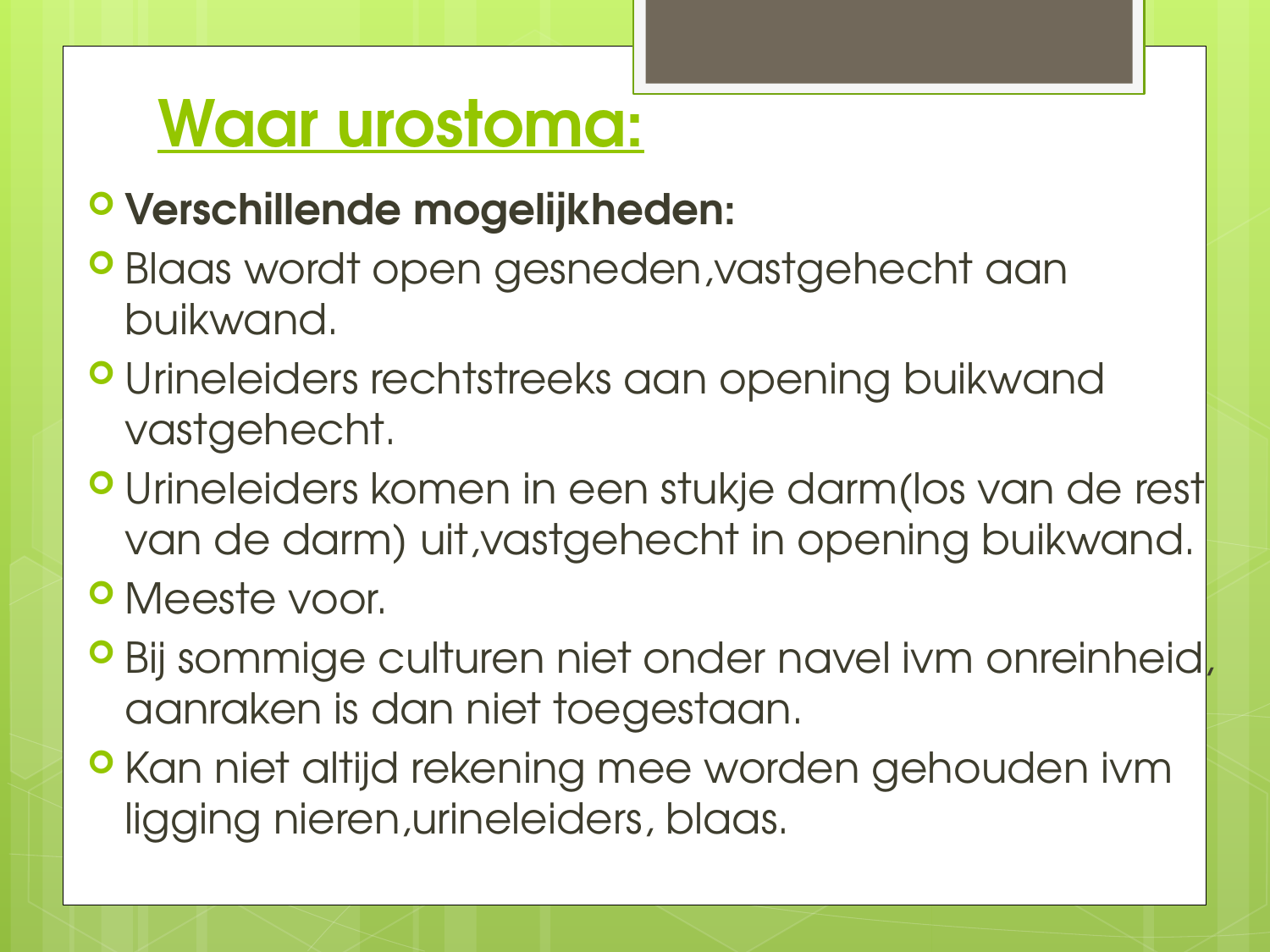

# Waar urostoma:
Verschillende mogelijkheden:
Blaas wordt open gesneden,vastgehecht aan buikwand.
Urineleiders rechtstreeks aan opening buikwand vastgehecht.
Urineleiders komen in een stukje darm(los van de rest van de darm) uit,vastgehecht in opening buikwand.
Meeste voor.
Bij sommige culturen niet onder navel ivm onreinheid, aanraken is dan niet toegestaan.
Kan niet altijd rekening mee worden gehouden ivm ligging nieren,urineleiders, blaas.